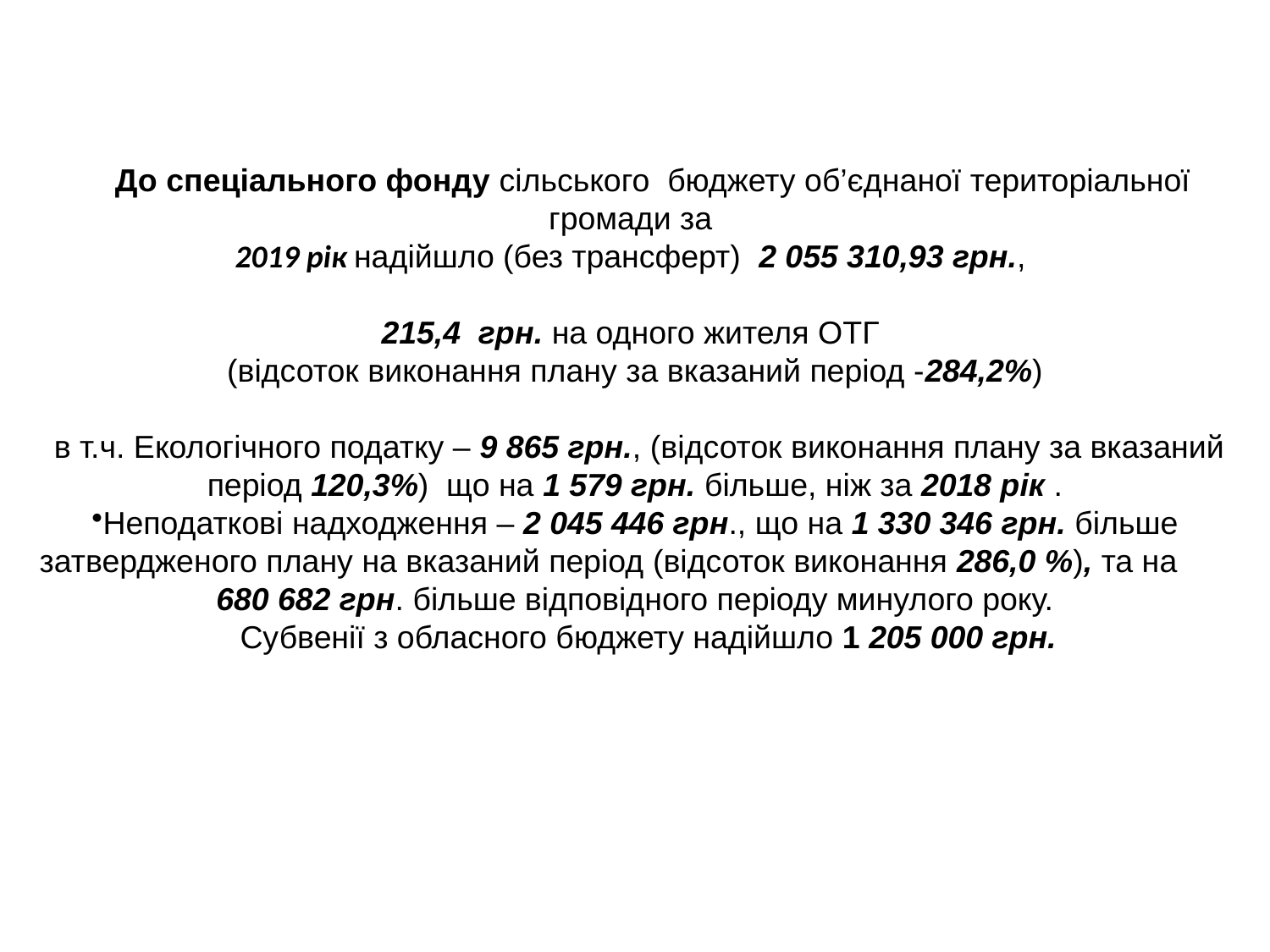

До спеціального фонду сільського  бюджету об’єднаної територіальної  громади за
2019 рік надійшло (без трансферт)  2 055 310,93 грн.,

215,4  грн. на одного жителя ОТГ
(відсоток виконання плану за вказаний період -284,2%)

 в т.ч. Екологічного податку – 9 865 грн., (відсоток виконання плану за вказаний період 120,3%)  що на 1 579 грн. більше, ніж за 2018 рік .
Неподаткові надходження – 2 045 446 грн., що на 1 330 346 грн. більше затвердженого плану на вказаний період (відсоток виконання 286,0 %), та на       680 682 грн. більше відповідного періоду минулого року.
   Субвенії з обласного бюджету надійшло 1 205 000 грн.